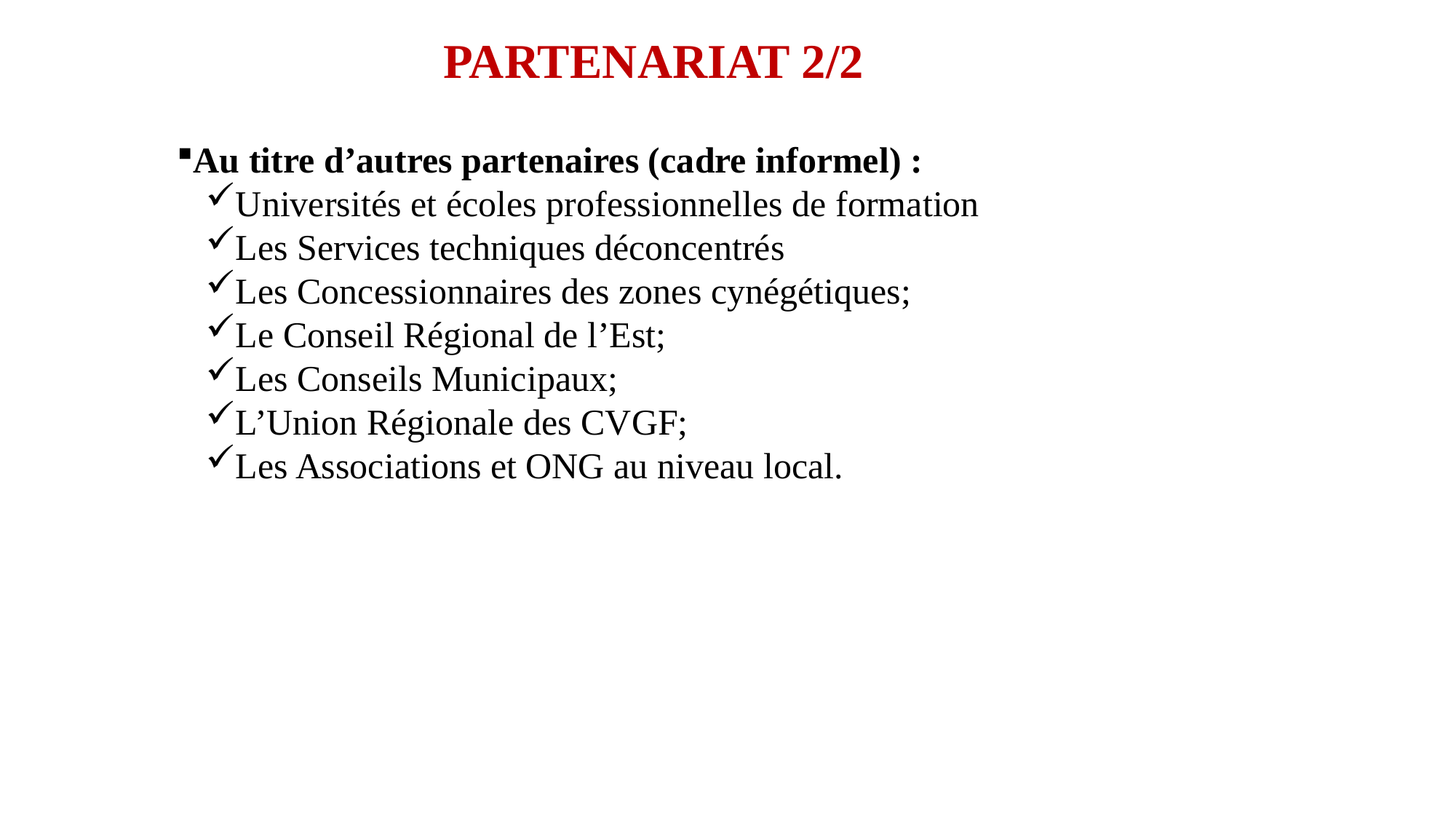

# PARTENARIAT 2/2
Au titre d’autres partenaires (cadre informel) :
Universités et écoles professionnelles de formation
Les Services techniques déconcentrés
Les Concessionnaires des zones cynégétiques;
Le Conseil Régional de l’Est;
Les Conseils Municipaux;
L’Union Régionale des CVGF;
Les Associations et ONG au niveau local.